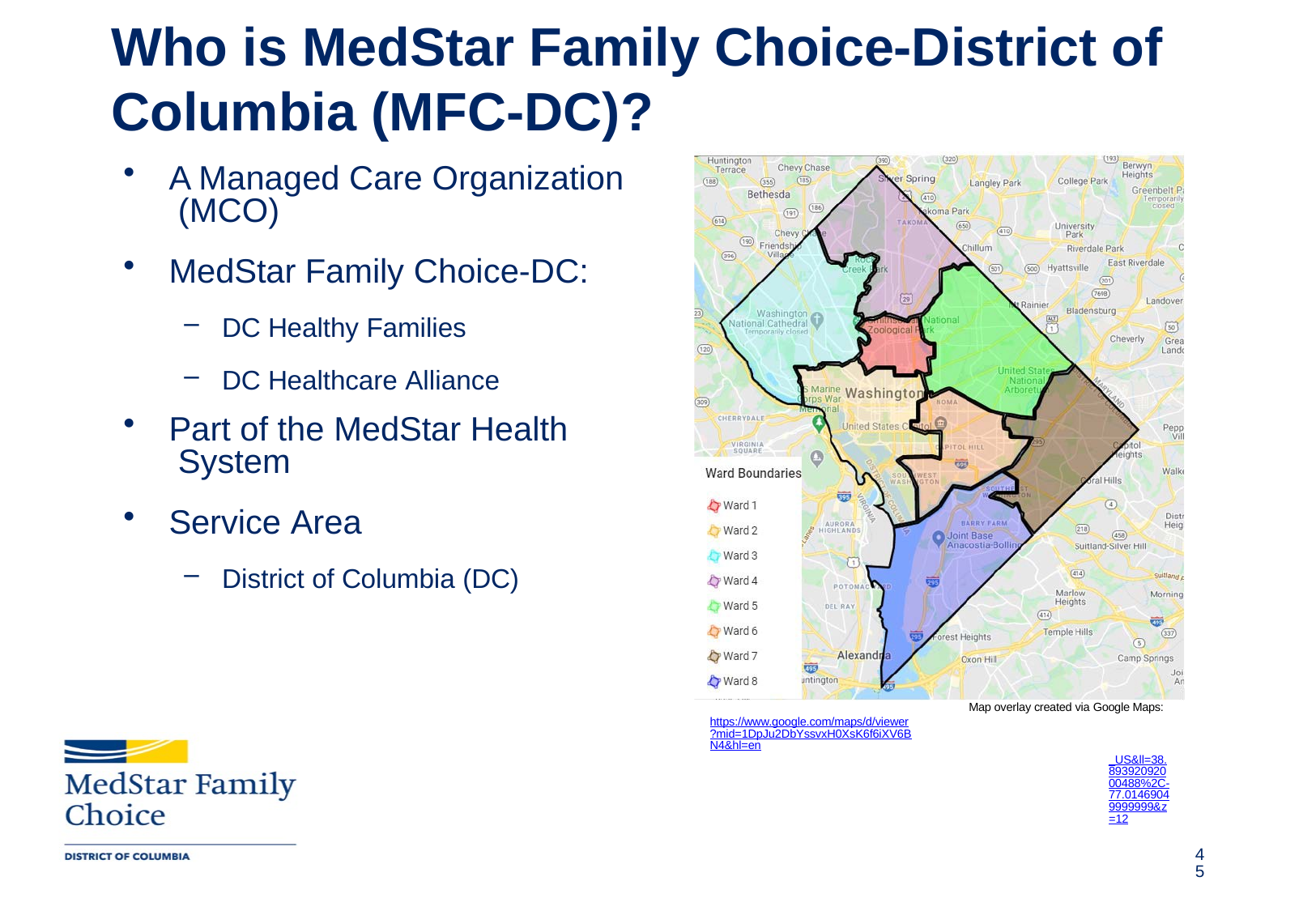

# Who is MedStar Family Choice-District of  Columbia (MFC-DC)?

A Managed Care Organization  (MCO)
MedStar Family Choice-DC:
DC Healthy Families
DC Healthcare Alliance
Part of the MedStar Health  System
Service Area
District of Columbia (DC)
Map overlay created via Google Maps:  https://www.google.com/maps/d/viewer?mid=1DpJu2DbYssvxH0XsK6f6iXV6BN4&hl=en
_US&ll=38.89392092000488%2C-77.01469049999999&z=12

Draft
45